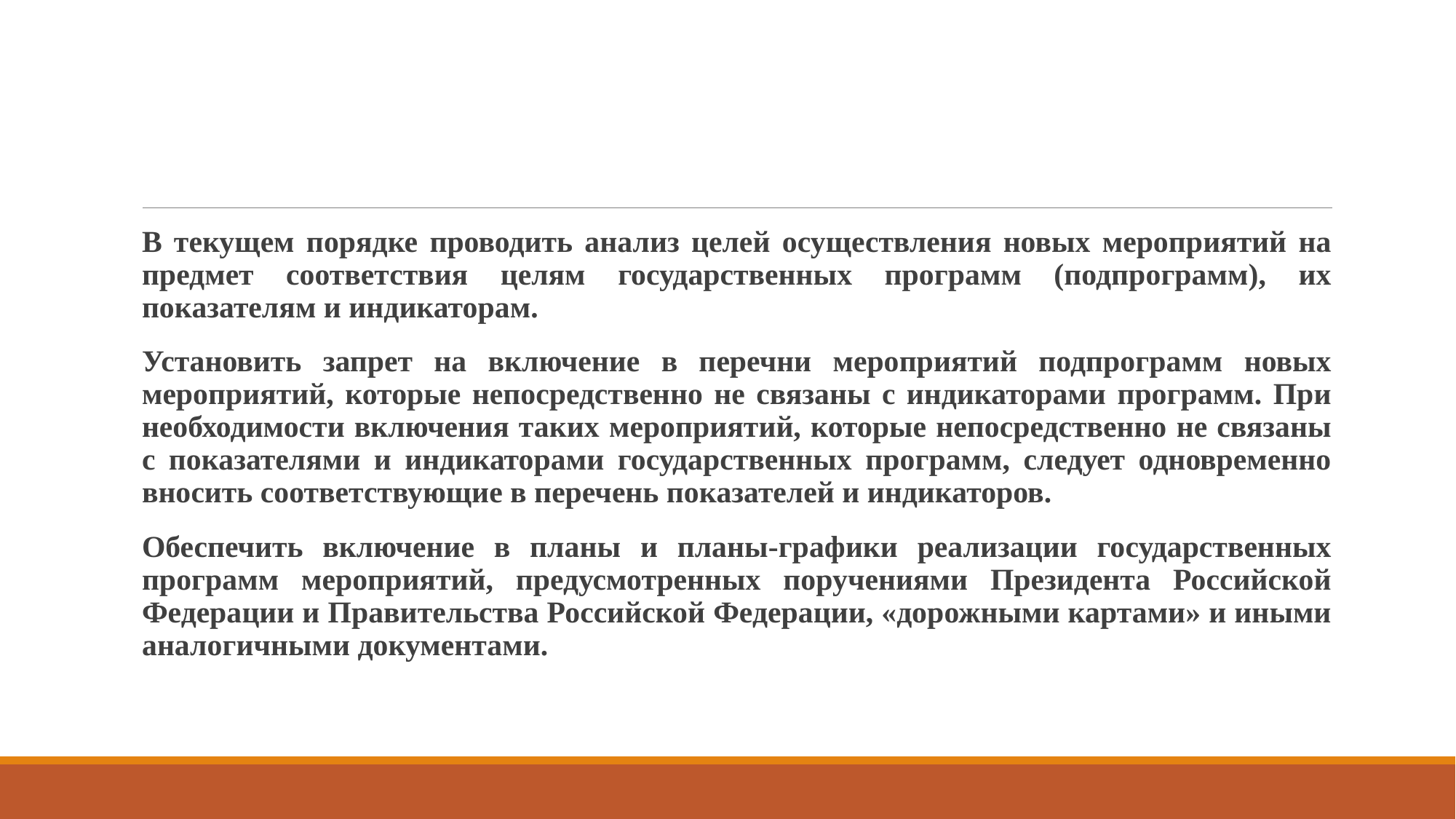

В текущем порядке проводить анализ целей осуществления новых мероприятий на предмет соответствия целям государственных программ (подпрограмм), их показателям и индикаторам.
Установить запрет на включение в перечни мероприятий подпрограмм новых мероприятий, которые непосредственно не связаны с индикаторами программ. При необходимости включения таких мероприятий, которые непосредственно не связаны с показателями и индикаторами государственных программ, следует одновременно вносить соответствующие в перечень показателей и индикаторов.
Обеспечить включение в планы и планы-графики реализации государственных программ мероприятий, предусмотренных поручениями Президента Российской Федерации и Правительства Российской Федерации, «дорожными картами» и иными аналогичными документами.